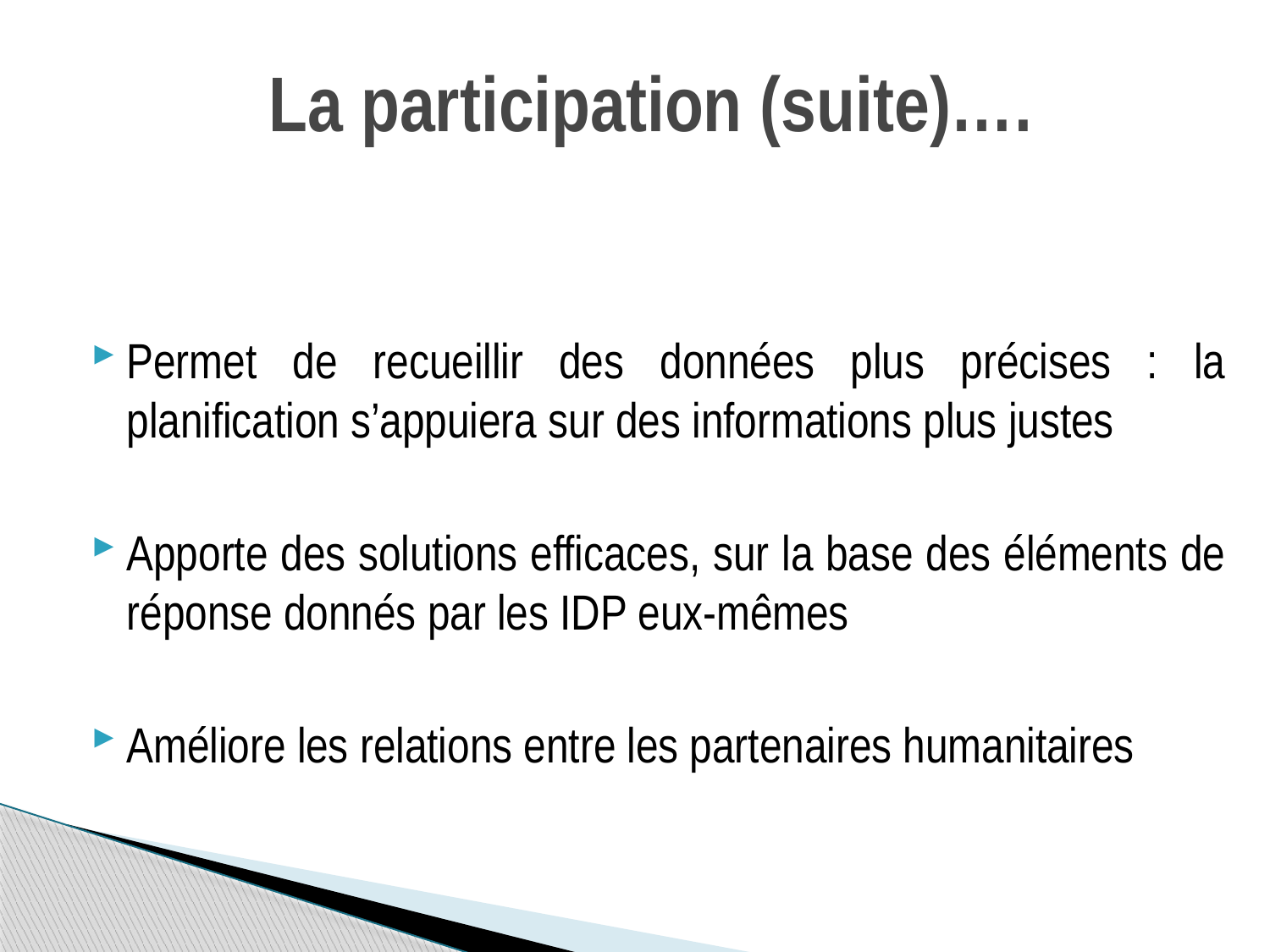

# La participation (suite)….

Permet de recueillir des données plus précises : la planification s’appuiera sur des informations plus justes

Apporte des solutions efficaces, sur la base des éléments de réponse donnés par les IDP eux-mêmes

Améliore les relations entre les partenaires humanitaires